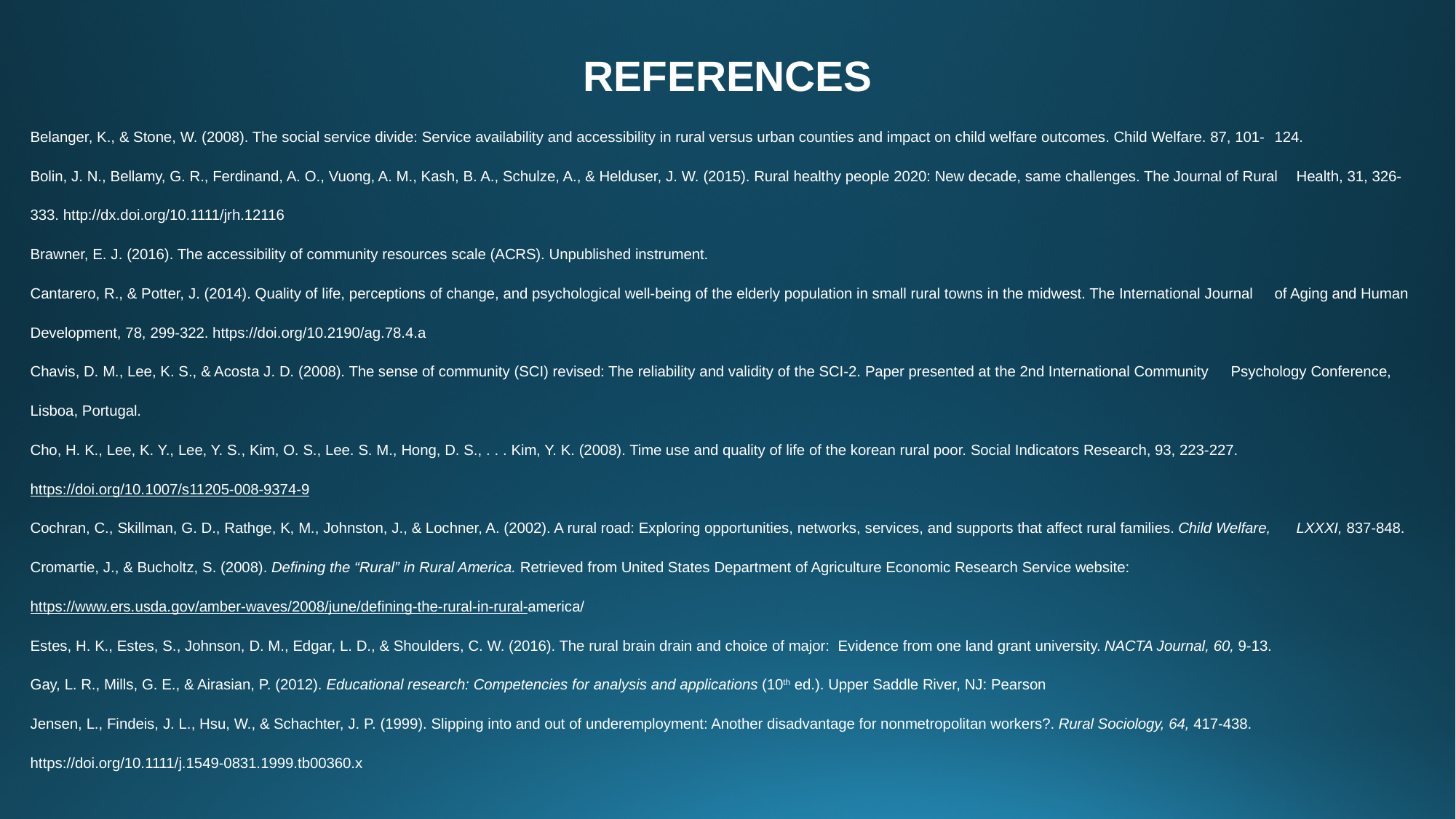

# REFERENCES
Belanger, K., & Stone, W. (2008). The social service divide: Service availability and accessibility in rural versus urban counties and impact on child welfare outcomes. Child Welfare. 87, 101-	124.
Bolin, J. N., Bellamy, G. R., Ferdinand, A. O., Vuong, A. M., Kash, B. A., Schulze, A., & Helduser, J. W. (2015). Rural healthy people 2020: New decade, same challenges. The Journal of Rural 	Health, 31, 326-333. http://dx.doi.org/10.1111/jrh.12116
Brawner, E. J. (2016). The accessibility of community resources scale (ACRS). Unpublished instrument.
Cantarero, R., & Potter, J. (2014). Quality of life, perceptions of change, and psychological well-being of the elderly population in small rural towns in the midwest. The International Journal 	of Aging and Human Development, 78, 299-322. https://doi.org/10.2190/ag.78.4.a
Chavis, D. M., Lee, K. S., & Acosta J. D. (2008). The sense of community (SCI) revised: The reliability and validity of the SCI-2. Paper presented at the 2nd International Community 	Psychology Conference, Lisboa, Portugal.
Cho, H. K., Lee, K. Y., Lee, Y. S., Kim, O. S., Lee. S. M., Hong, D. S., . . . Kim, Y. K. (2008). Time use and quality of life of the korean rural poor. Social Indicators Research, 93, 223-227. 	https://doi.org/10.1007/s11205-008-9374-9
Cochran, C., Skillman, G. D., Rathge, K, M., Johnston, J., & Lochner, A. (2002). A rural road: Exploring opportunities, networks, services, and supports that affect rural families. Child Welfare, 	LXXXI, 837-848.
Cromartie, J., & Bucholtz, S. (2008). Defining the “Rural” in Rural America. Retrieved from United States Department of Agriculture Economic Research Service website: 	https://www.ers.usda.gov/amber-waves/2008/june/defining-the-rural-in-rural-america/
Estes, H. K., Estes, S., Johnson, D. M., Edgar, L. D., & Shoulders, C. W. (2016). The rural brain drain and choice of major:  Evidence from one land grant university. NACTA Journal, 60, 9-13.
Gay, L. R., Mills, G. E., & Airasian, P. (2012). Educational research: Competencies for analysis and applications (10th ed.). Upper Saddle River, NJ: Pearson
Jensen, L., Findeis, J. L., Hsu, W., & Schachter, J. P. (1999). Slipping into and out of underemployment: Another disadvantage for nonmetropolitan workers?. Rural Sociology, 64, 417-438. https://doi.org/10.1111/j.1549-0831.1999.tb00360.x